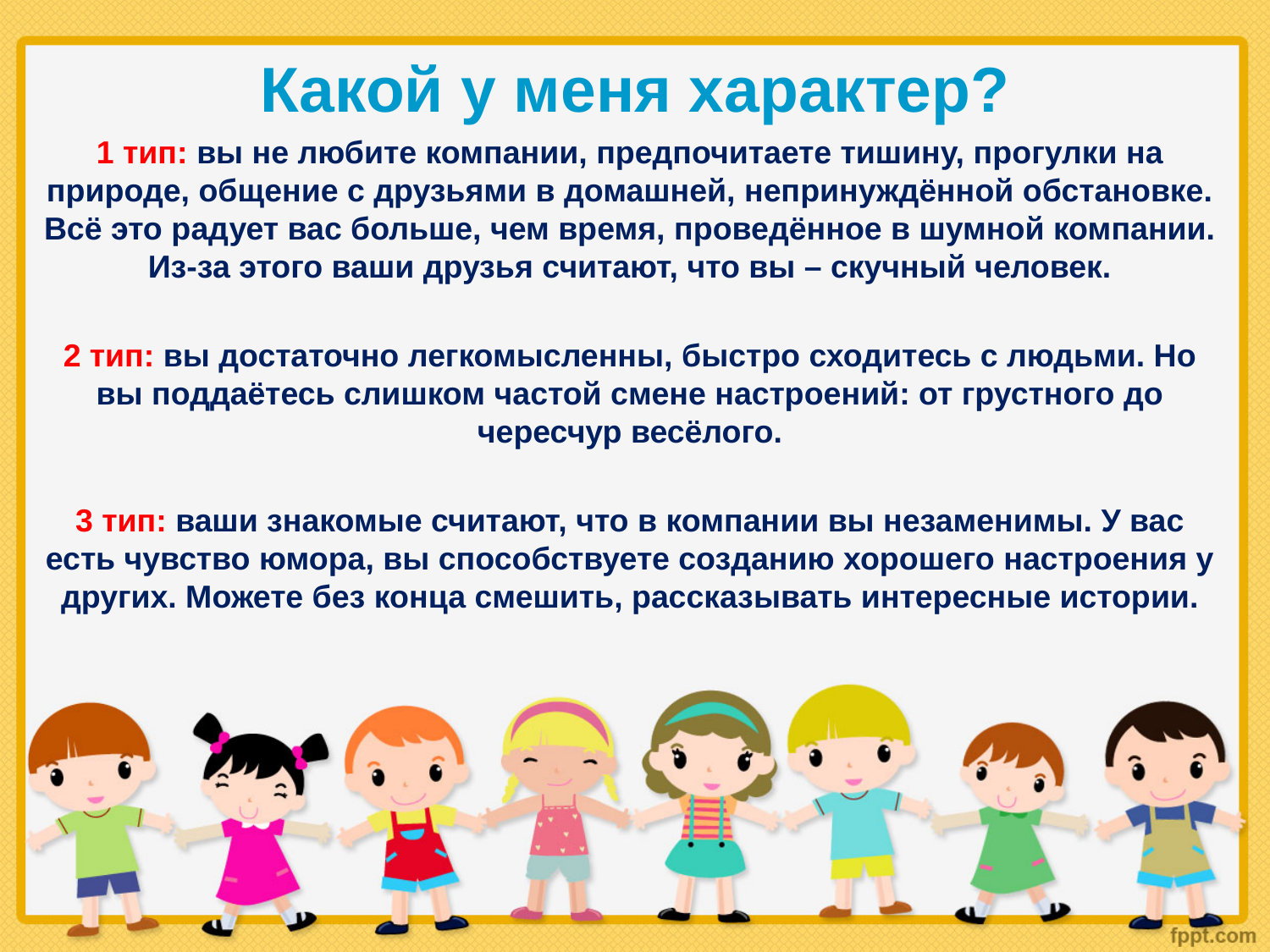

# Какой у меня характер?
1 тип: вы не любите компании, предпочитаете тишину, прогулки на природе, общение с друзьями в домашней, непринуждённой обстановке. Всё это радует вас больше, чем время, проведённое в шумной компании. Из-за этого ваши друзья считают, что вы – скучный человек.

2 тип: вы достаточно легкомысленны, быстро сходитесь с людьми. Но вы поддаётесь слишком частой смене настроений: от грустного до чересчур весёлого.

3 тип: ваши знакомые считают, что в компании вы незаменимы. У вас есть чувство юмора, вы способствуете созданию хорошего настроения у других. Можете без конца смешить, рассказывать интересные истории.